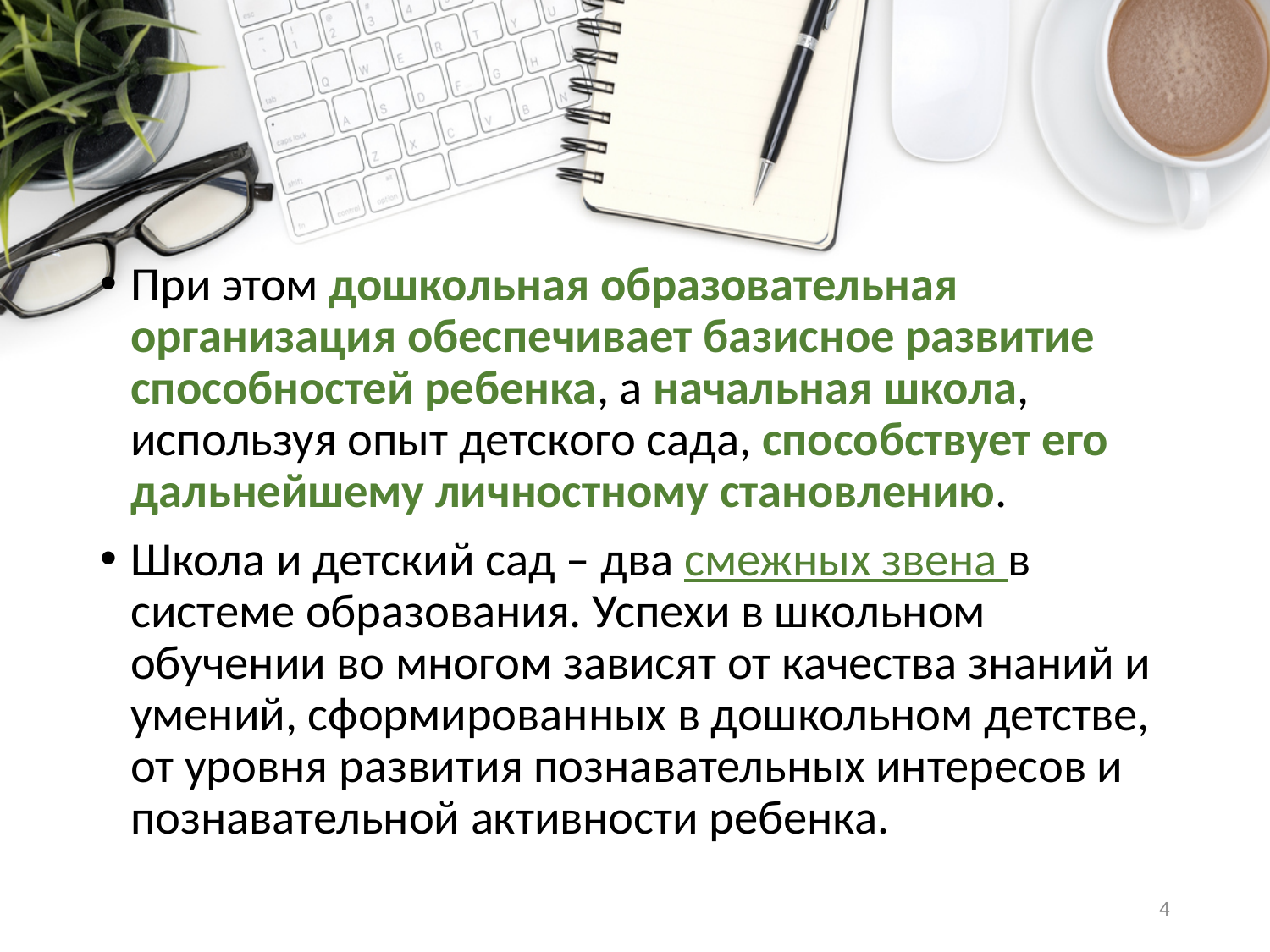

#
При этом дошкольная образовательная организация обеспечивает базисное развитие способностей ребенка, а начальная школа, используя опыт детского сада, способствует его дальнейшему личностному становлению.
Школа и детский сад – два смежных звена в системе образования. Успехи в школьном обучении во многом зависят от качества знаний и умений, сформированных в дошкольном детстве, от уровня развития познавательных интересов и познавательной активности ребенка.

4